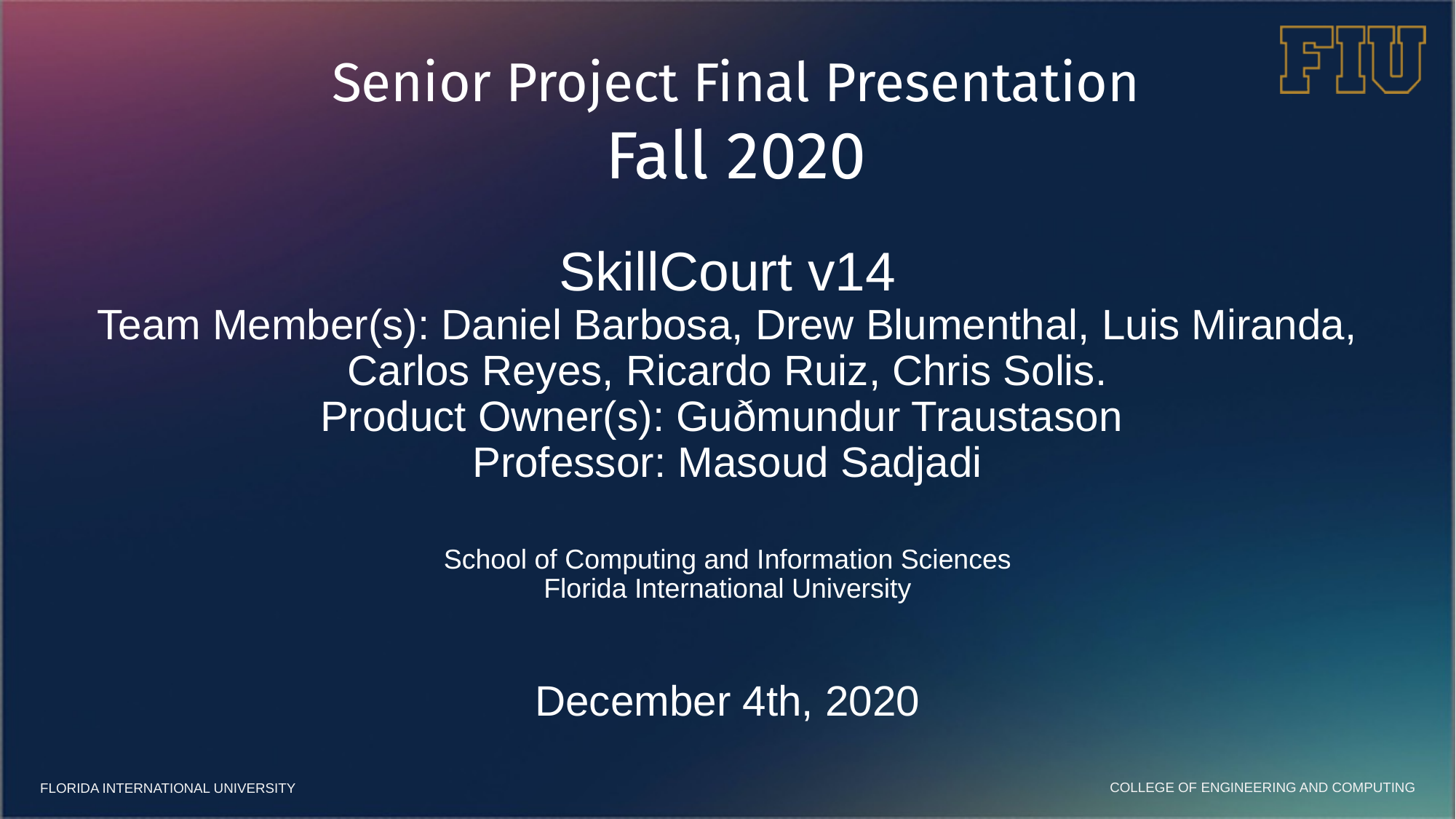

Senior Project Final Presentation
Fall 2020

SkillCourt v14
Team Member(s): Daniel Barbosa, Drew Blumenthal, Luis Miranda, Carlos Reyes, Ricardo Ruiz, Chris Solis.
Product Owner(s): Guðmundur Traustason
Professor: Masoud Sadjadi
School of Computing and Information Sciences
Florida International University
December 4th, 2020